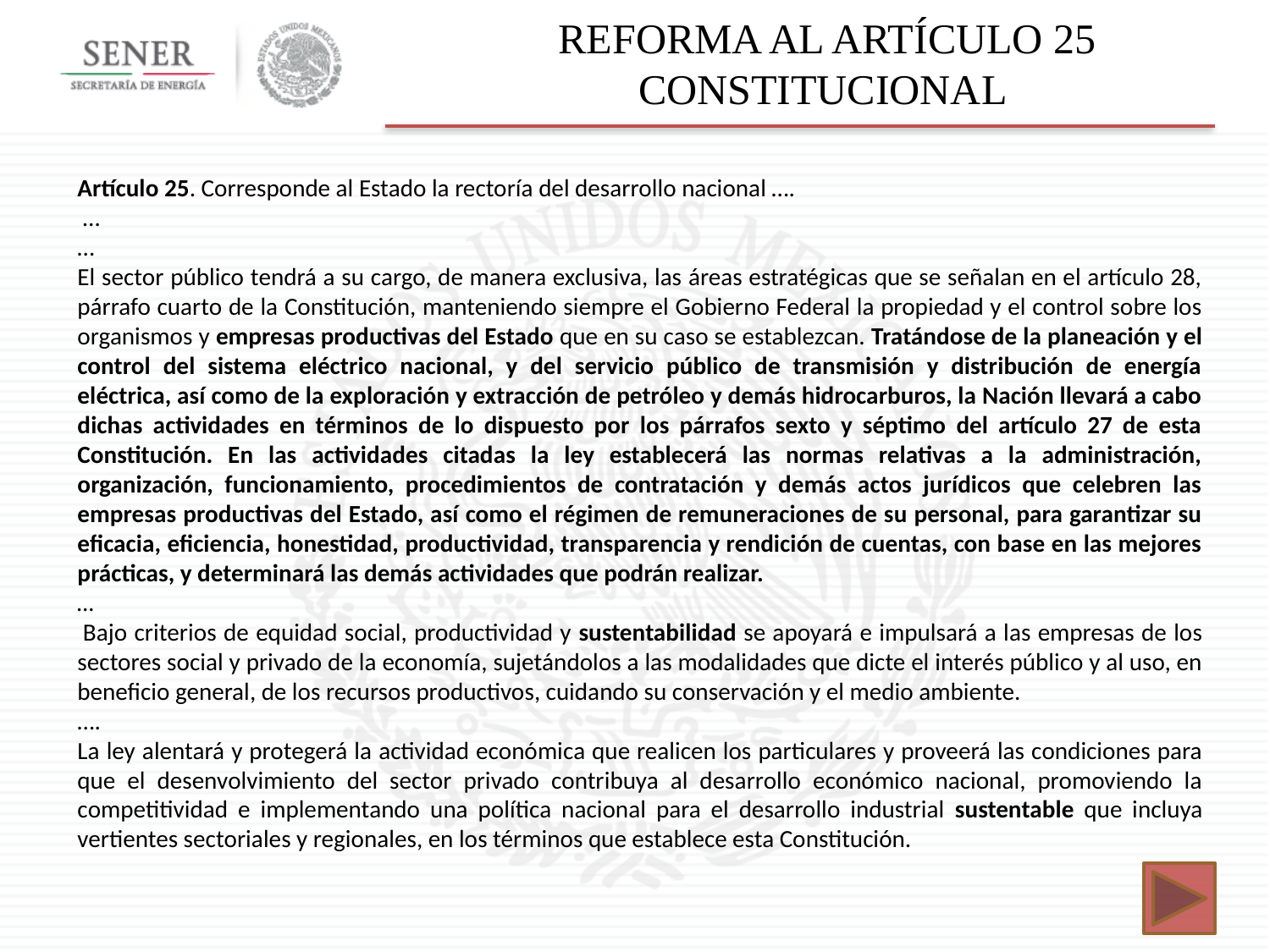

Reforma al Artículo 25 Constitucional
Artículo 25. Corresponde al Estado la rectoría del desarrollo nacional ….
 …
…
El sector público tendrá a su cargo, de manera exclusiva, las áreas estratégicas que se señalan en el artículo 28, párrafo cuarto de la Constitución, manteniendo siempre el Gobierno Federal la propiedad y el control sobre los organismos y empresas productivas del Estado que en su caso se establezcan. Tratándose de la planeación y el control del sistema eléctrico nacional, y del servicio público de transmisión y distribución de energía eléctrica, así como de la exploración y extracción de petróleo y demás hidrocarburos, la Nación llevará a cabo dichas actividades en términos de lo dispuesto por los párrafos sexto y séptimo del artículo 27 de esta Constitución. En las actividades citadas la ley establecerá las normas relativas a la administración, organización, funcionamiento, procedimientos de contratación y demás actos jurídicos que celebren las empresas productivas del Estado, así como el régimen de remuneraciones de su personal, para garantizar su eficacia, eficiencia, honestidad, productividad, transparencia y rendición de cuentas, con base en las mejores prácticas, y determinará las demás actividades que podrán realizar.
…
 Bajo criterios de equidad social, productividad y sustentabilidad se apoyará e impulsará a las empresas de los sectores social y privado de la economía, sujetándolos a las modalidades que dicte el interés público y al uso, en beneficio general, de los recursos productivos, cuidando su conservación y el medio ambiente.
….
La ley alentará y protegerá la actividad económica que realicen los particulares y proveerá las condiciones para que el desenvolvimiento del sector privado contribuya al desarrollo económico nacional, promoviendo la competitividad e implementando una política nacional para el desarrollo industrial sustentable que incluya vertientes sectoriales y regionales, en los términos que establece esta Constitución.